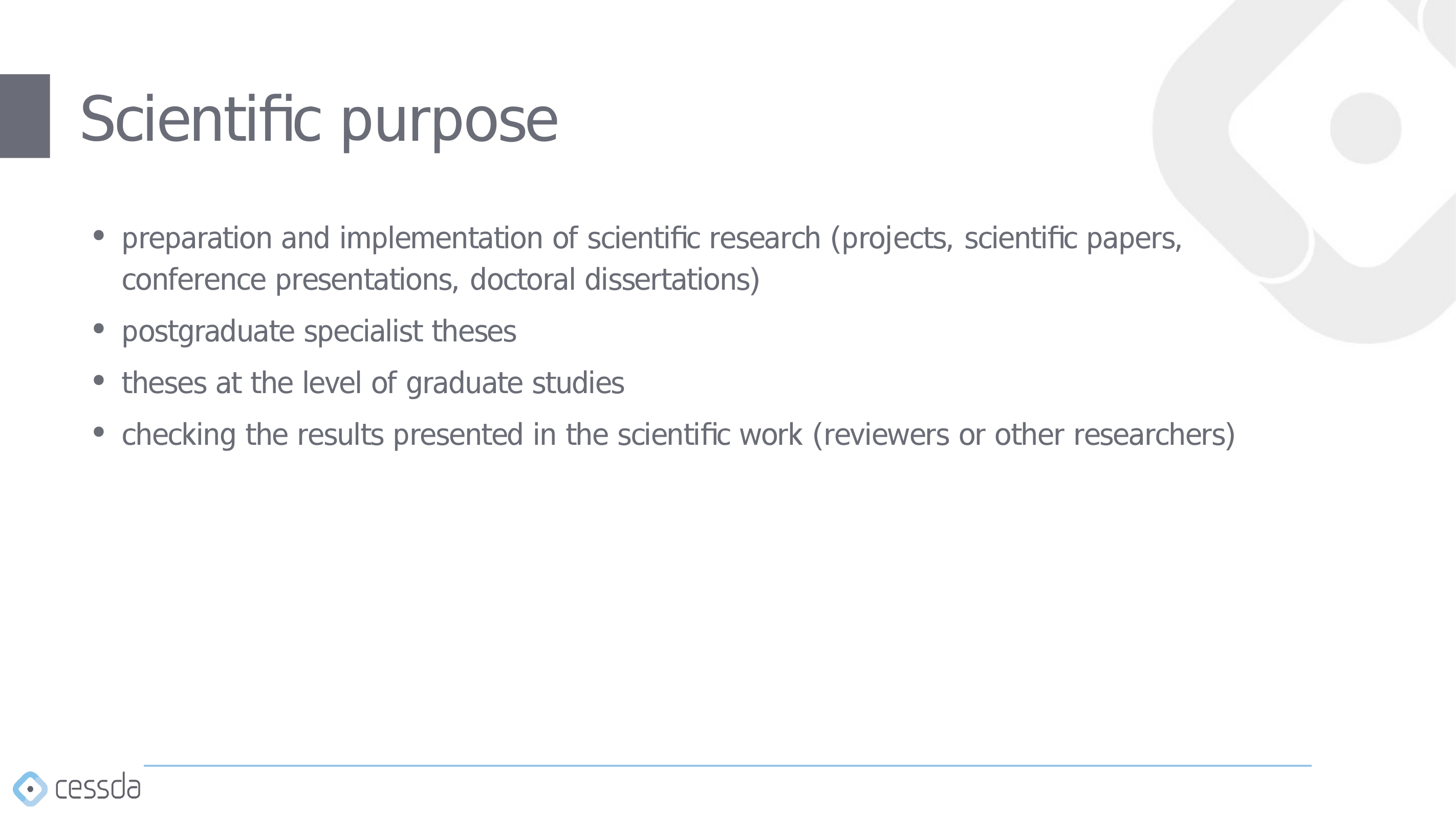

# Scientific purpose
preparation and implementation of scientific research (projects, scientific papers, conference presentations, doctoral dissertations)
postgraduate specialist theses
theses at the level of graduate studies
checking the results presented in the scientific work (reviewers or other researchers)